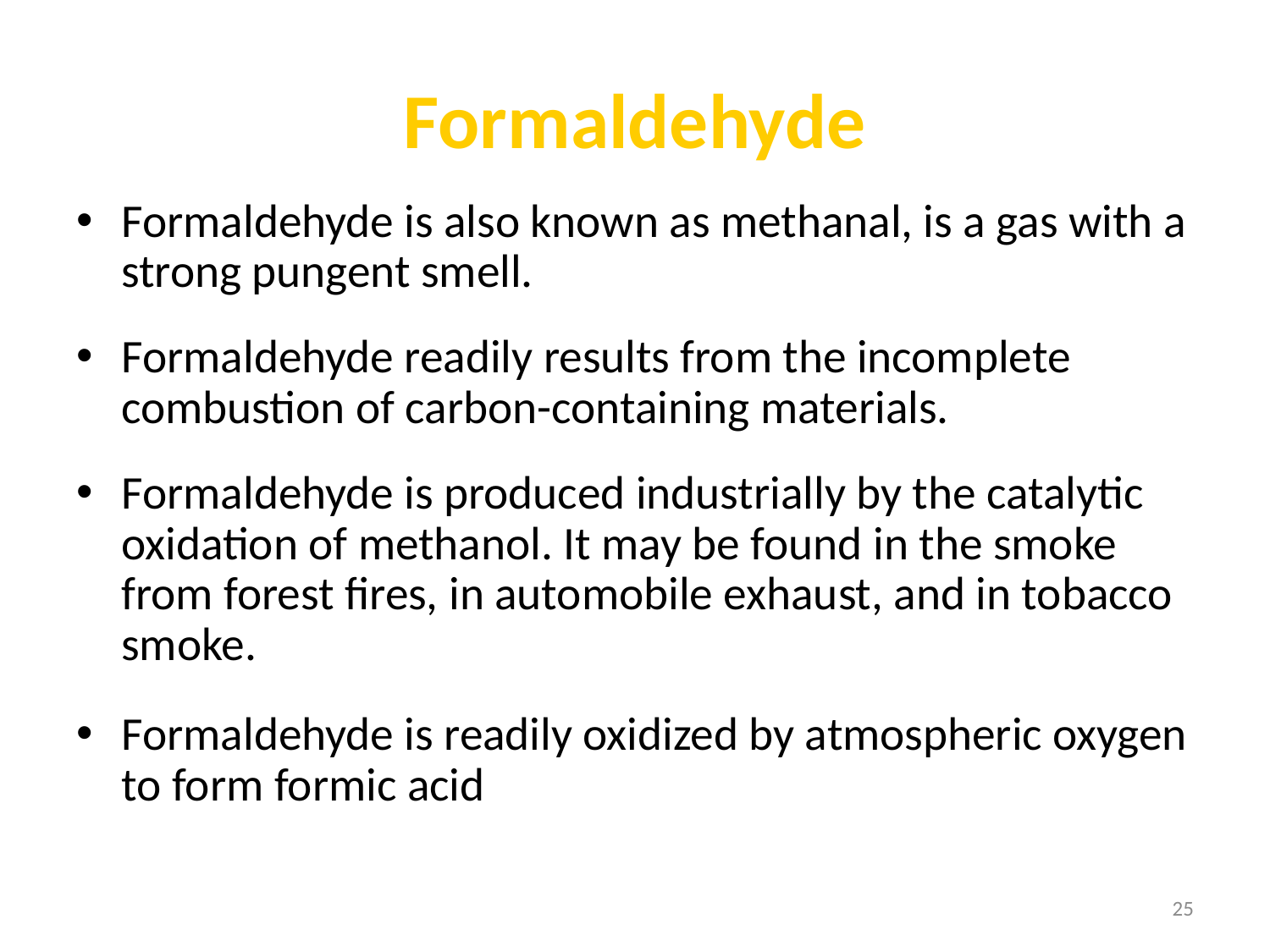

# Formaldehyde
Formaldehyde is also known as methanal, is a gas with a strong pungent smell.

Formaldehyde readily results from the incomplete combustion of carbon-containing materials.

Formaldehyde is produced industrially by the catalytic oxidation of methanol. It may be found in the smoke from forest fires, in automobile exhaust, and in tobacco smoke.

Formaldehyde is readily oxidized by atmospheric oxygen to form formic acid

25